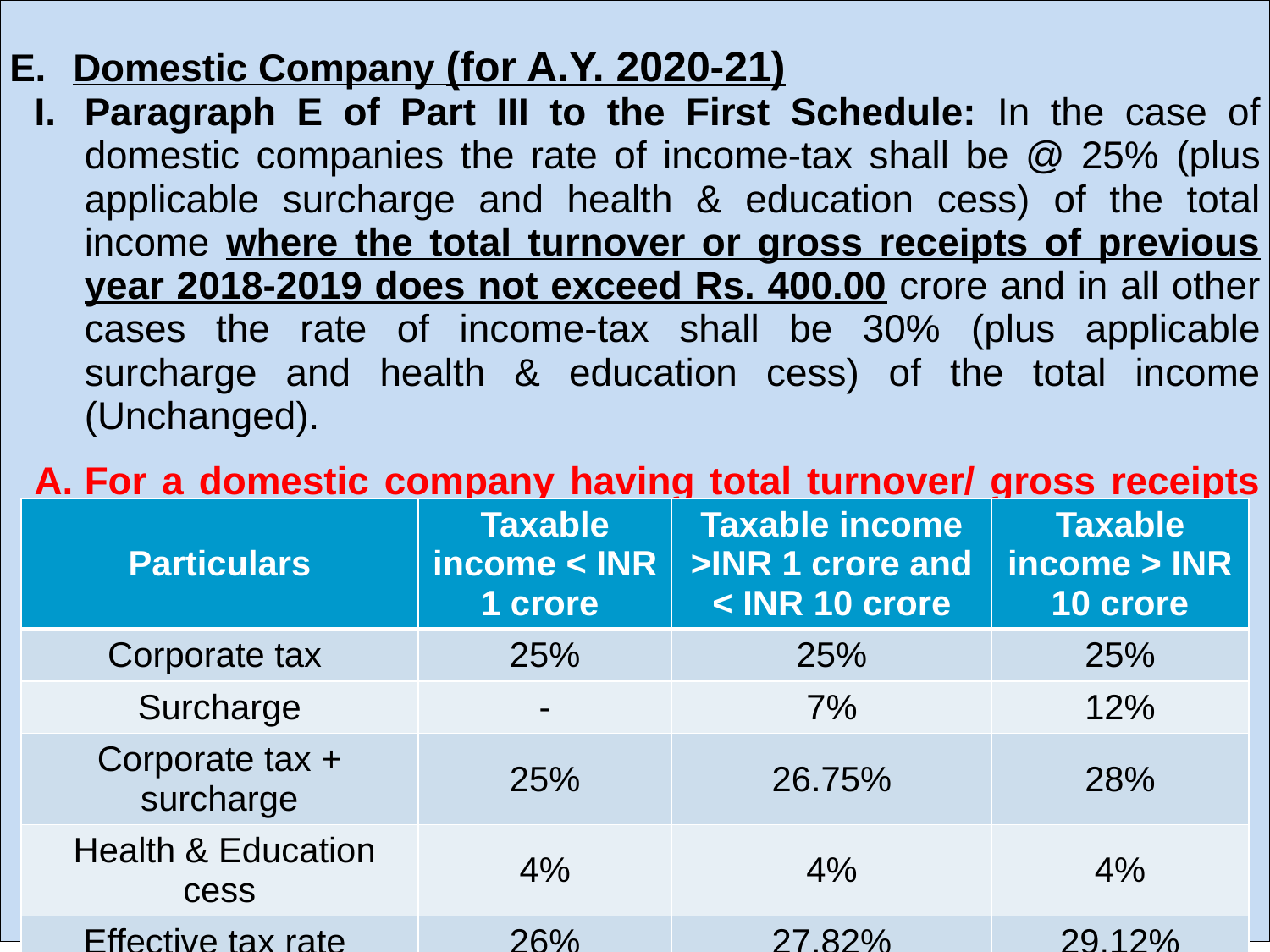

| Domestic Company (for A.Y. 2020-21) Paragraph E of Part III to the First Schedule: In the case of domestic companies the rate of income-tax shall be @ 25% (plus applicable surcharge and health & education cess) of the total income where the total turnover or gross receipts of previous year 2018-2019 does not exceed Rs. 400.00 crore and in all other cases the rate of income-tax shall be 30% (plus applicable surcharge and health & education cess) of the total income (Unchanged). For a domestic company having total turnover/ gross receipts in the previous year (2018-19) not exceeding INR 400 Crores: |
| --- |
| Particulars | Taxable income < INR 1 crore | Taxable income >INR 1 crore and < INR 10 crore | Taxable income > INR 10 crore |
| --- | --- | --- | --- |
| Corporate tax | 25% | 25% | 25% |
| Surcharge | - | 7% | 12% |
| Corporate tax + surcharge | 25% | 26.75% | 28% |
| Health & Education cess | 4% | 4% | 4% |
| Effective tax rate | 26% | 27.82% | 29.12% |
25